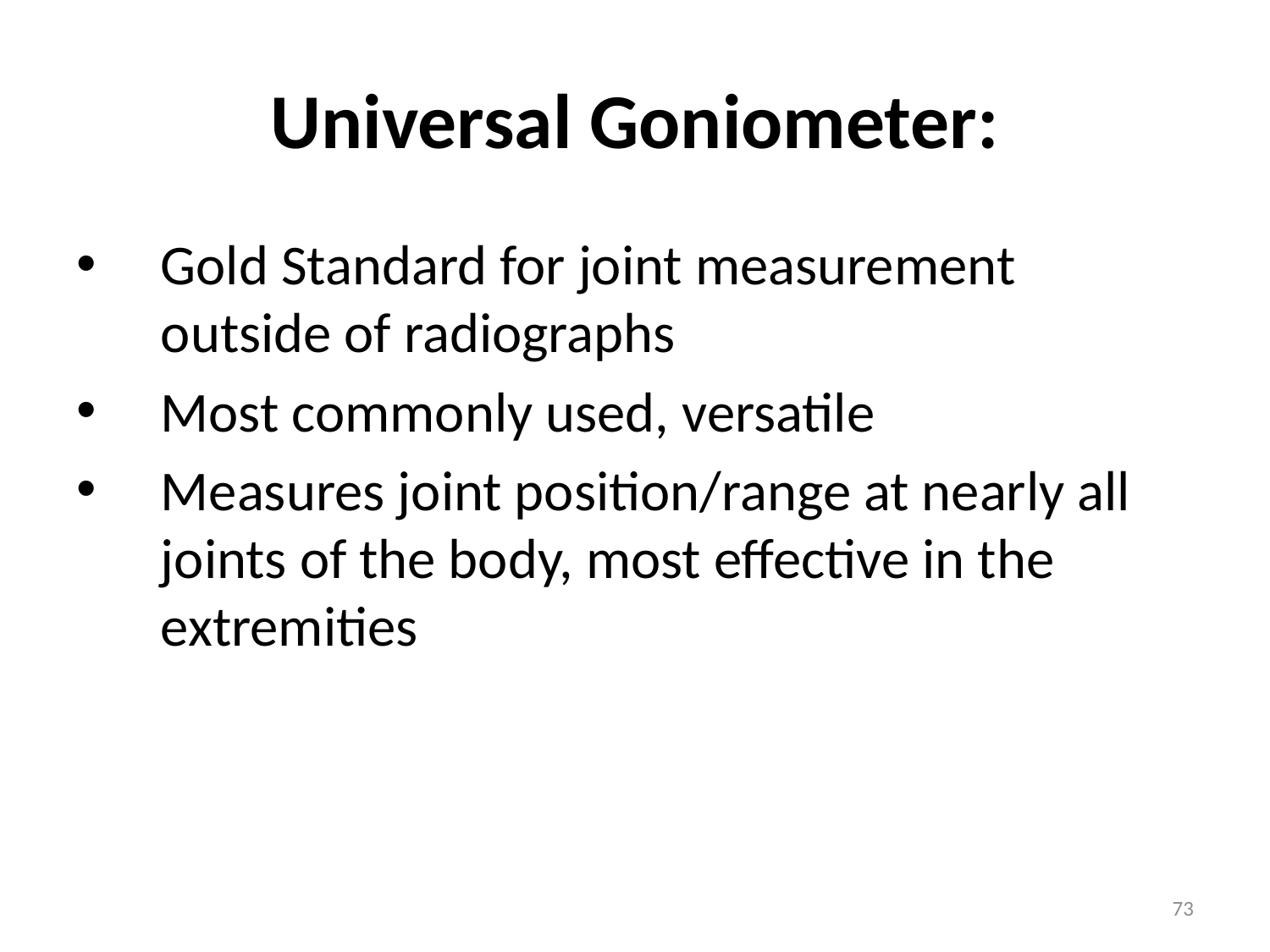

# Universal Goniometer:
Gold Standard for joint measurement outside of radiographs
Most commonly used, versatile
Measures joint position/range at nearly all joints of the body, most effective in the extremities
73